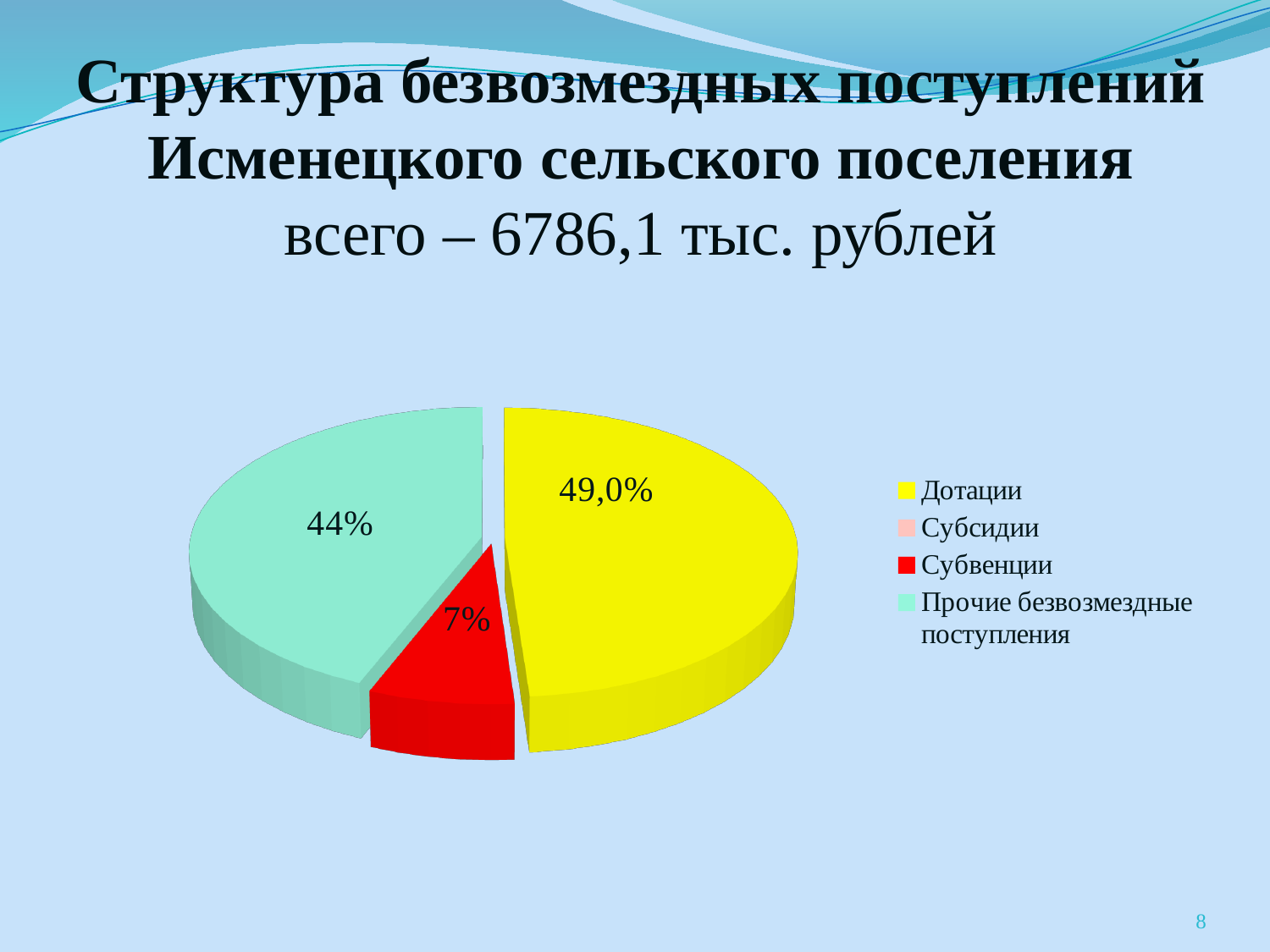

# Структура безвозмездных поступлений Исменецкого сельского поселения всего – 6786,1 тыс. рублей

[unsupported chart]

8